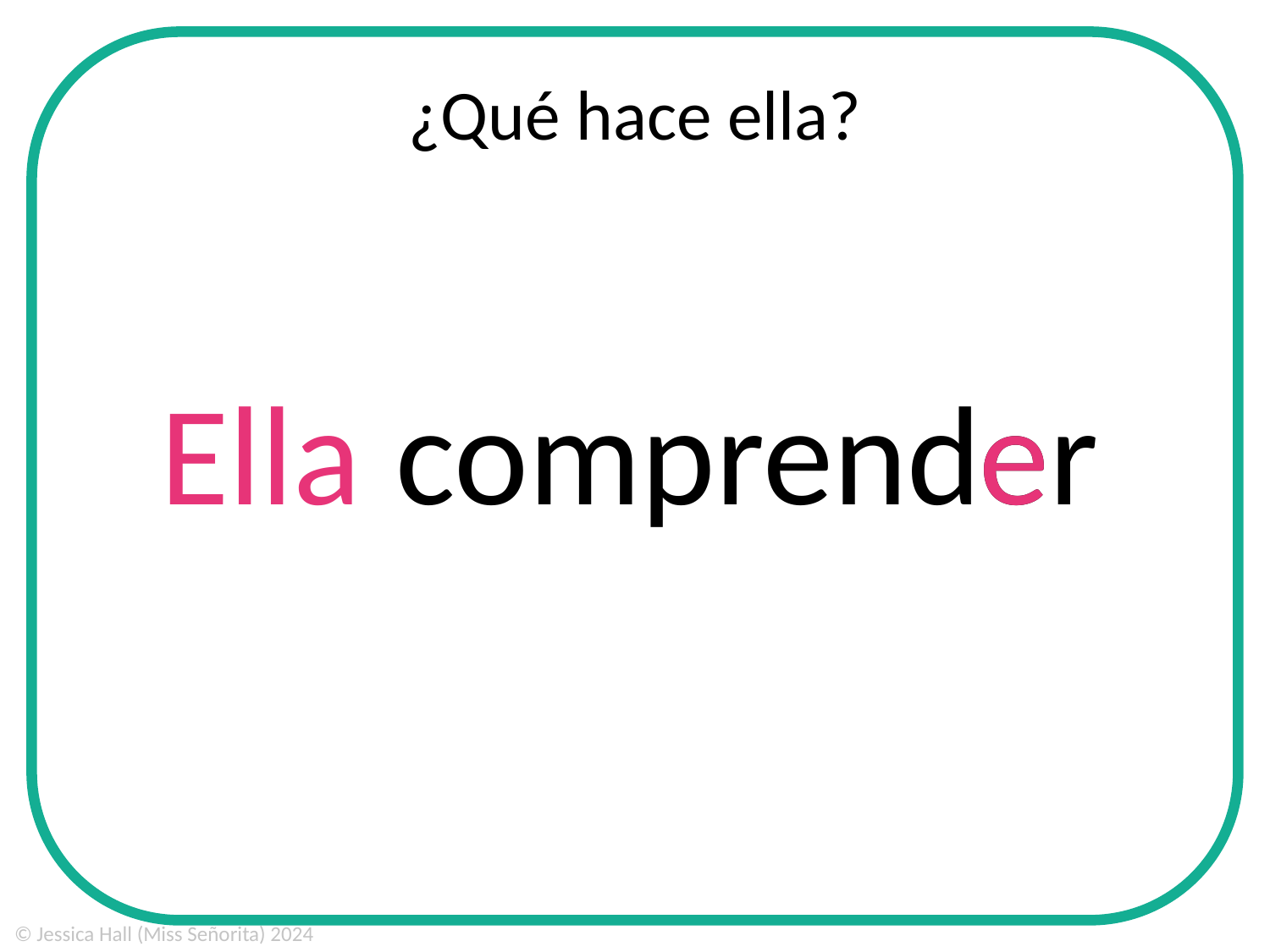

¿Qué hace ella?
Ella
er
comprend
e